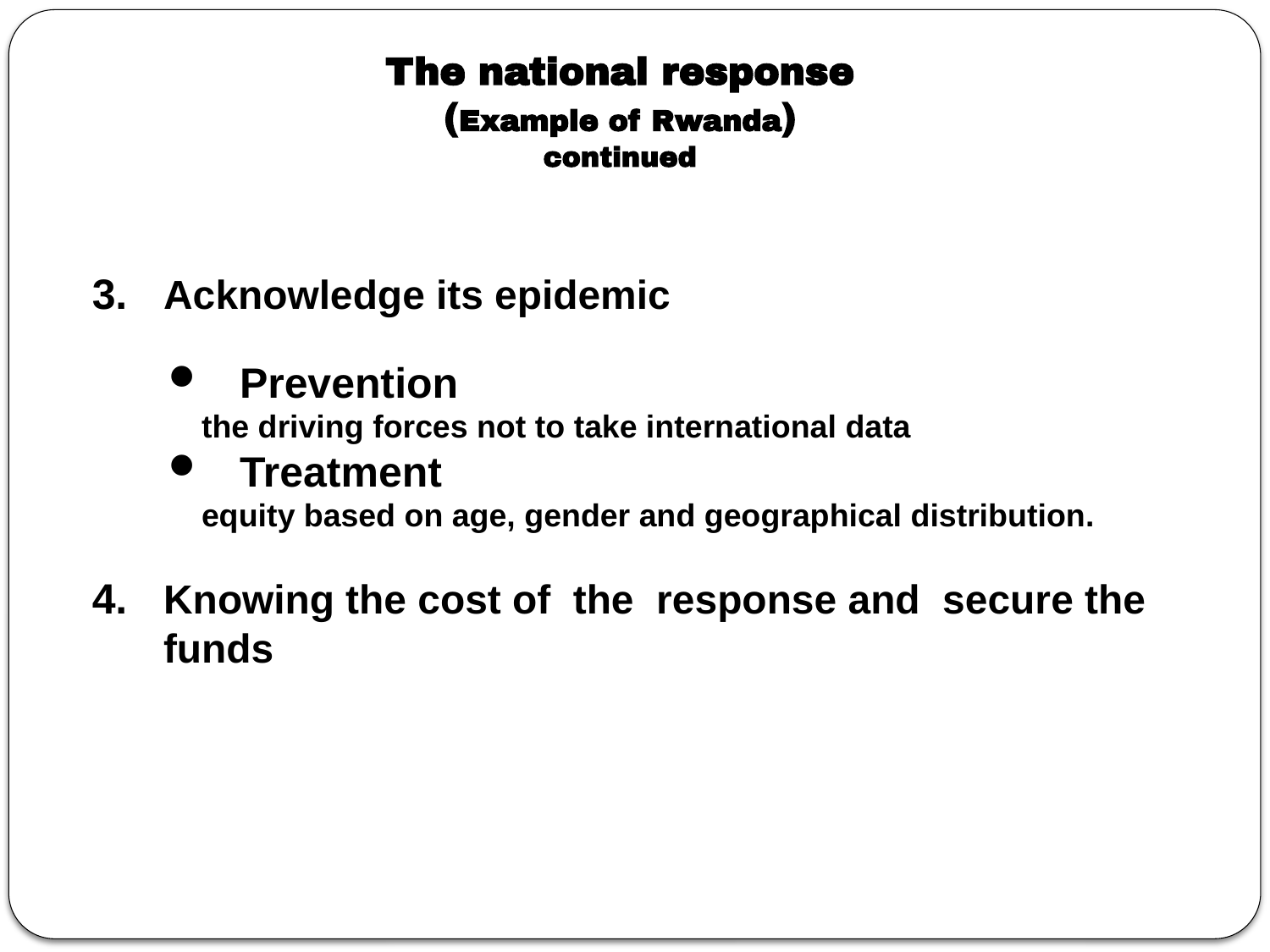

The national response
(Example of Rwanda)
continued

3. 	Acknowledge its epidemic

Prevention
	the driving forces not to take international data
Treatment
	equity based on age, gender and geographical distribution.

4. 	Knowing the cost of  the  response and  secure the funds